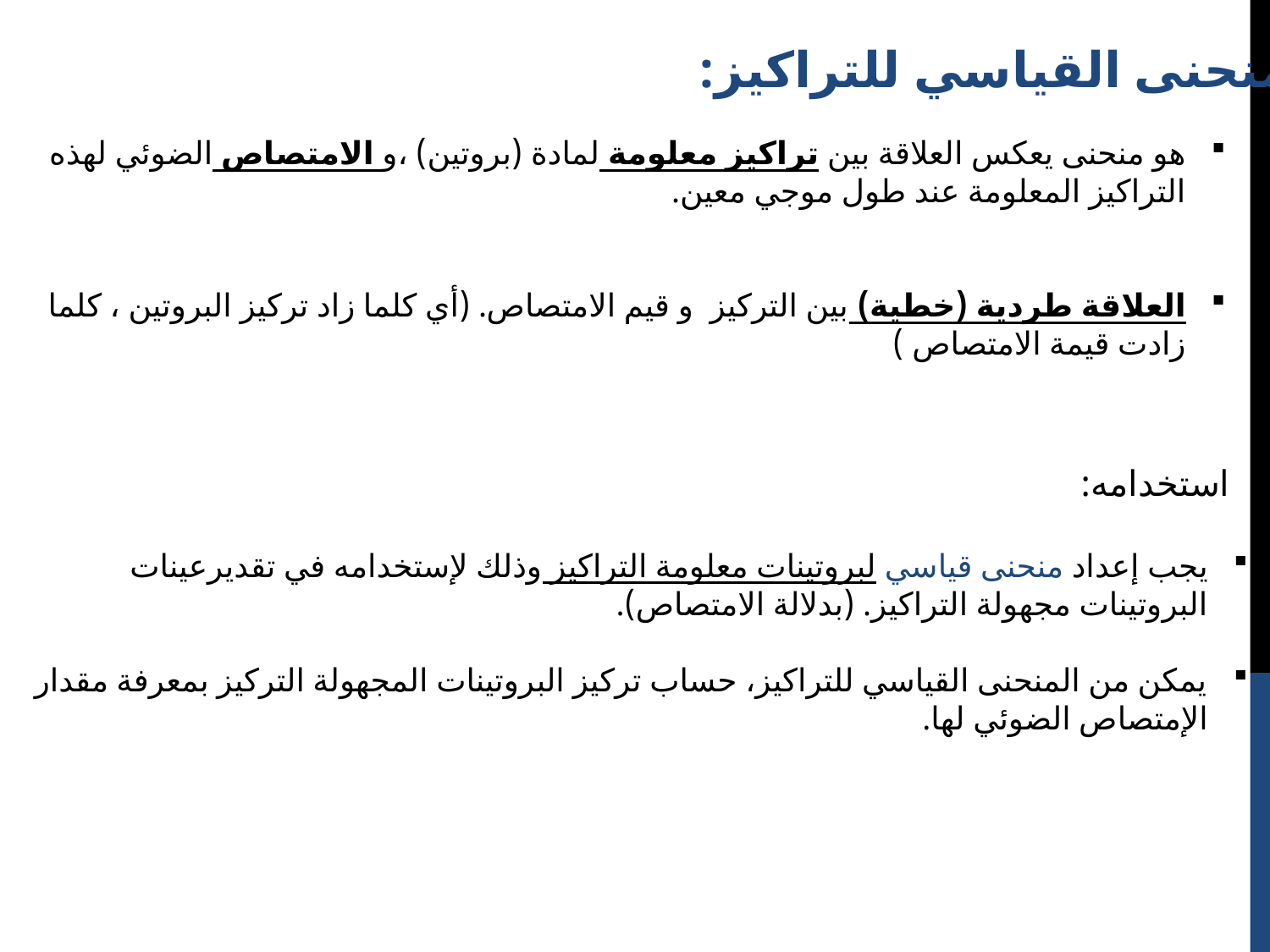

المنحنى القياسي للتراكيز:
هو منحنى يعكس العلاقة بين تراكيز معلومة لمادة (بروتين) ،و الامتصاص الضوئي لهذه التراكيز المعلومة عند طول موجي معين.

العلاقة طردية (خطية) بين التركيز  و قيم الامتصاص. (أي كلما زاد تركيز البروتين ، كلما زادت قيمة الامتصاص )
  استخدامه:

يجب إعداد منحنى قياسي لبروتينات معلومة التراكيز وذلك لإستخدامه في تقديرعينات البروتينات مجهولة التراكيز. (بدلالة الامتصاص).

يمكن من المنحنى القياسي للتراكيز، حساب تركيز البروتينات المجهولة التركيز بمعرفة مقدار الإمتصاص الضوئي لها.